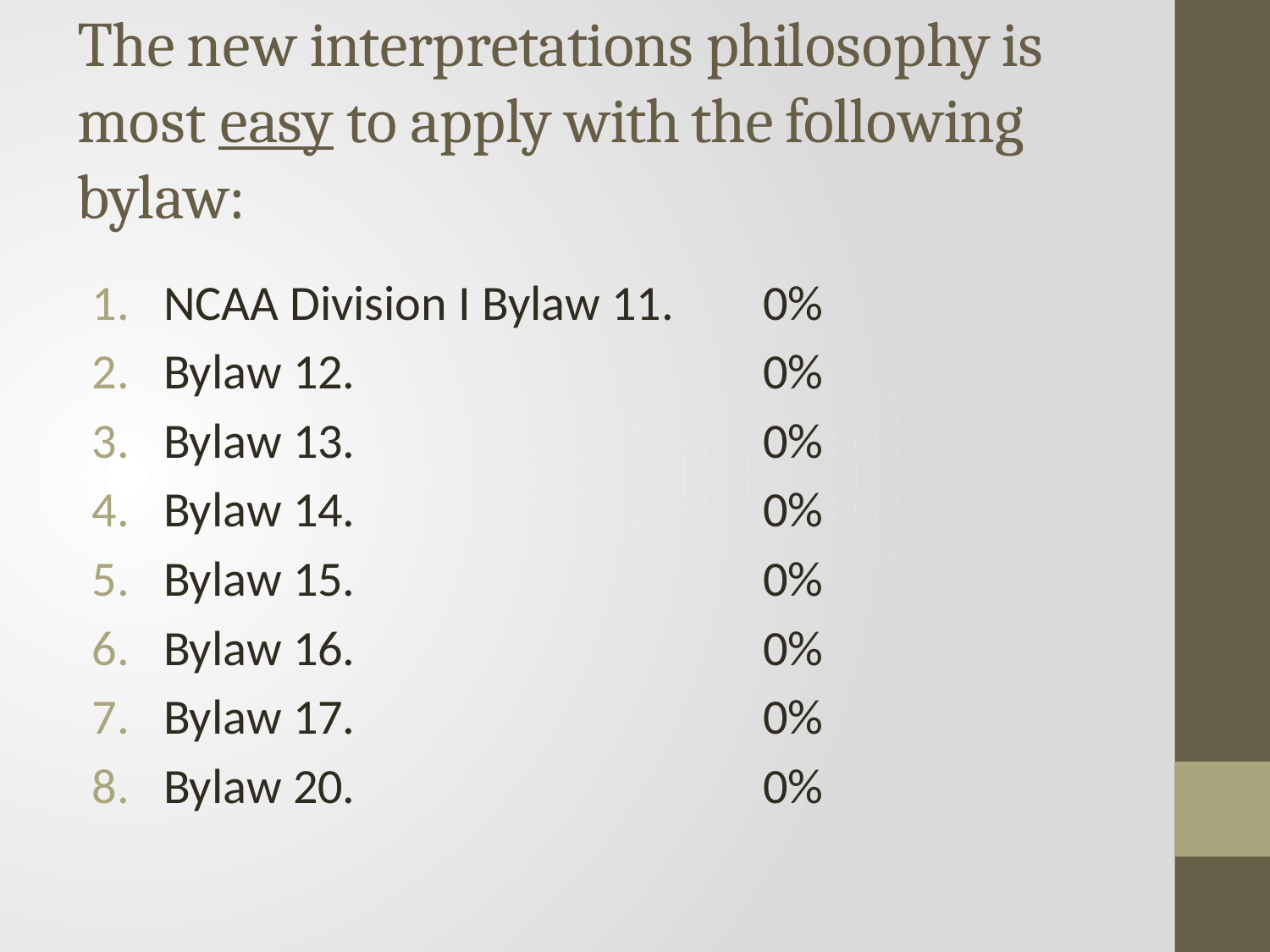

# The new interpretations philosophy is most easy to apply with the following bylaw:
NCAA Division I Bylaw 11.
Bylaw 12.
Bylaw 13.
Bylaw 14.
Bylaw 15.
Bylaw 16.
Bylaw 17.
Bylaw 20.
0%
0%
0%
0%
0%
0%
0%
0%